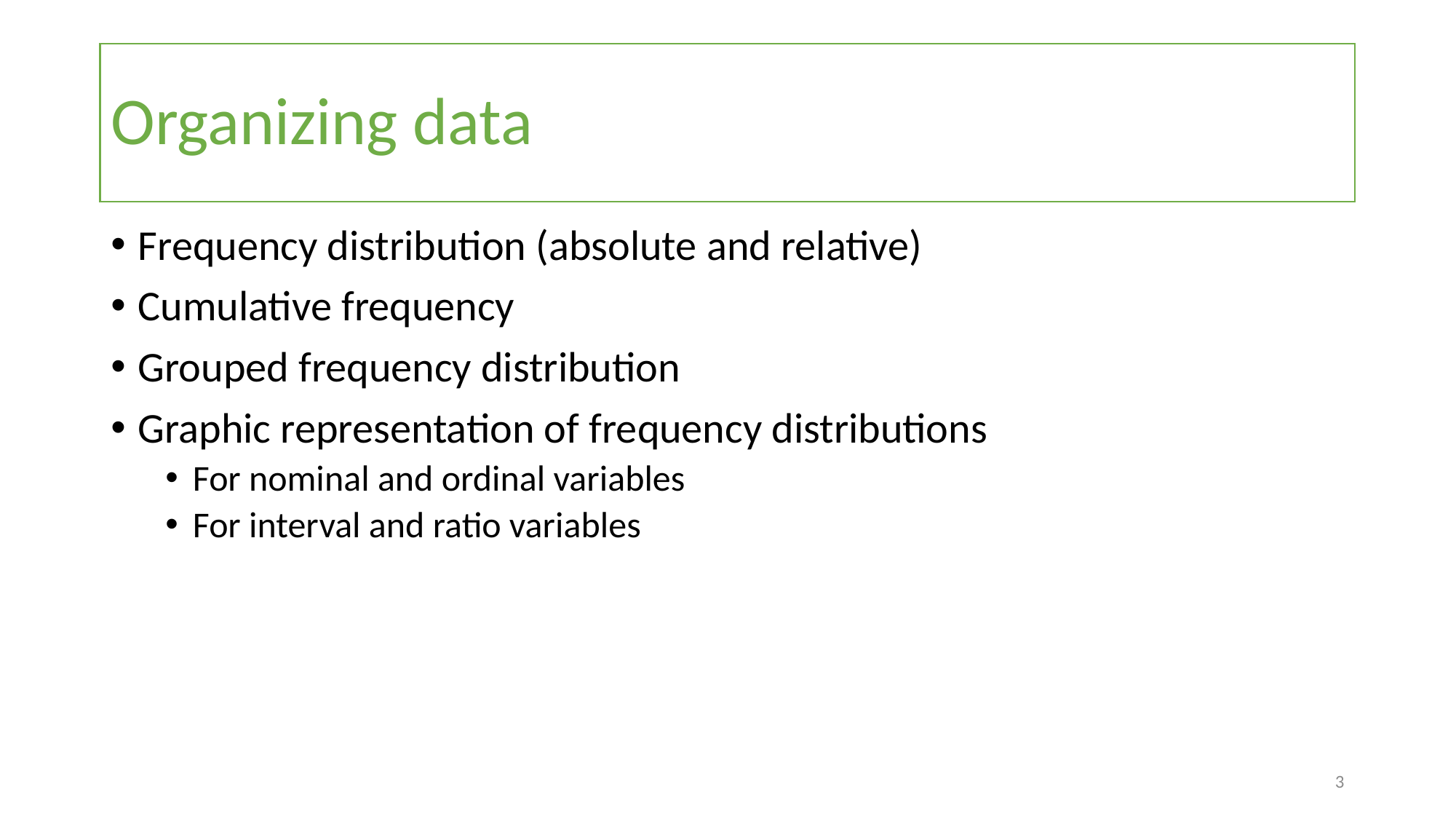

# Organizing data
Frequency distribution (absolute and relative)
Cumulative frequency
Grouped frequency distribution
Graphic representation of frequency distributions
For nominal and ordinal variables
For interval and ratio variables
3